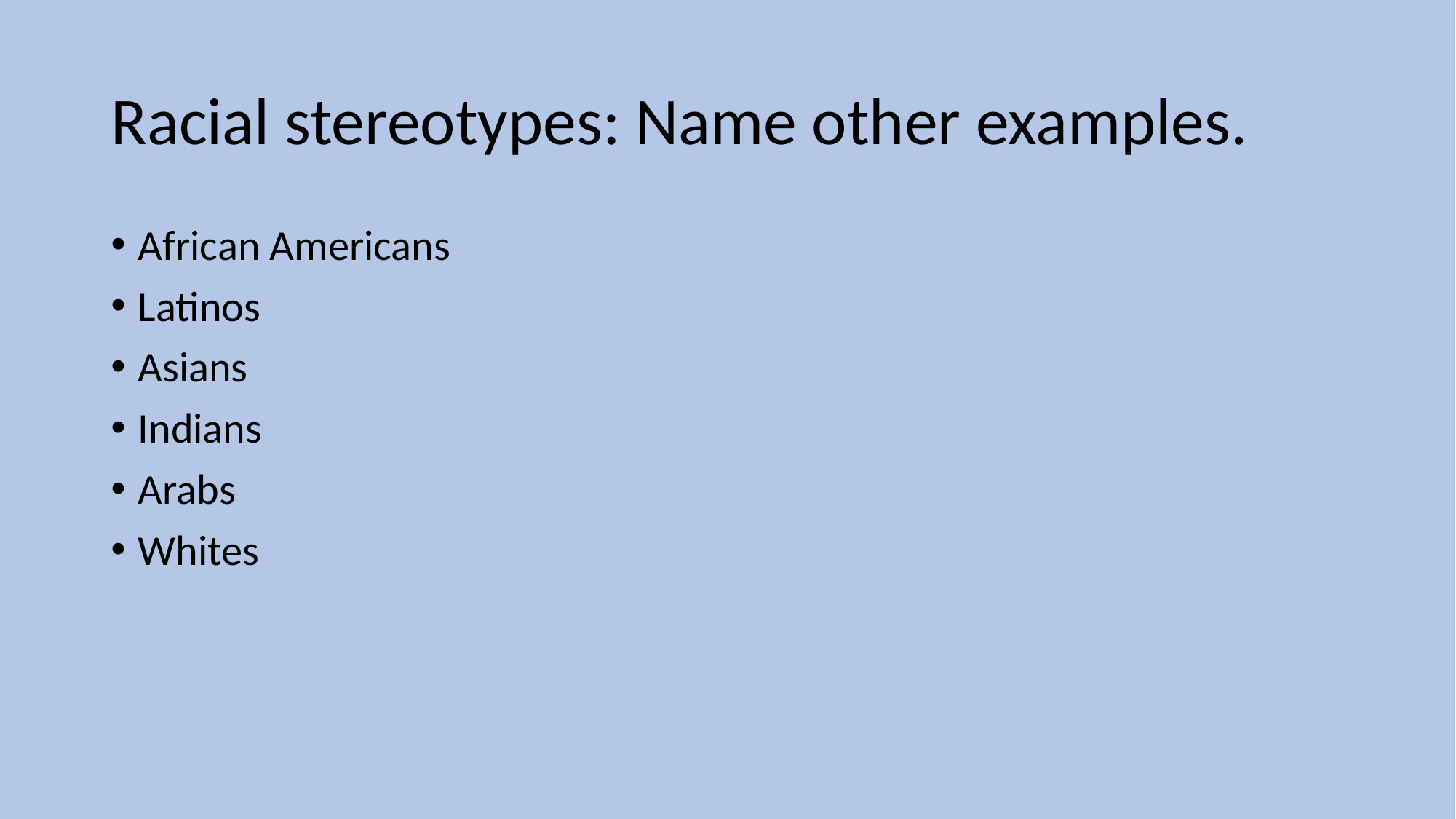

# Racial stereotypes: Name other examples.
African Americans
Latinos
Asians
Indians
Arabs
Whites